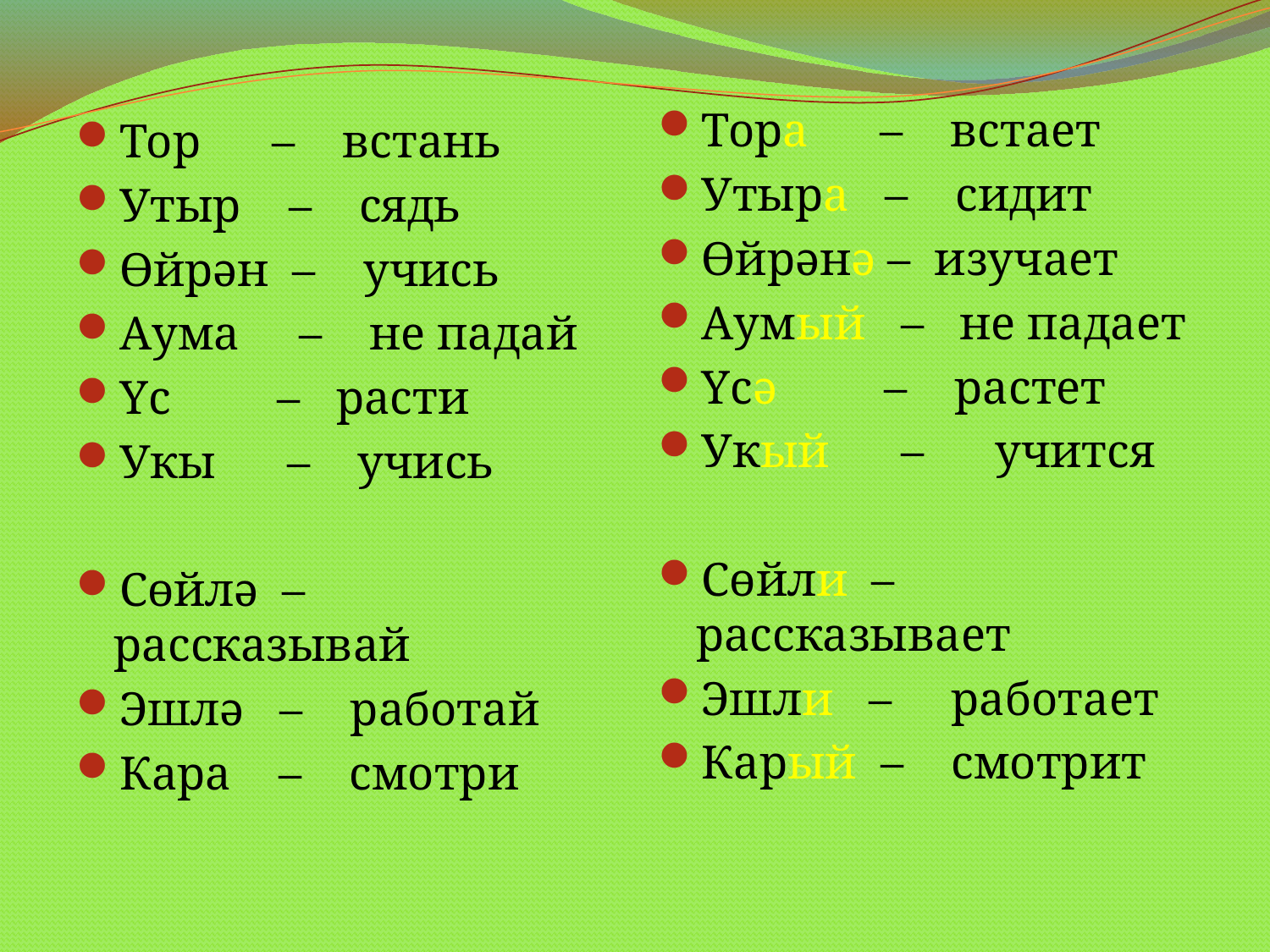

Тора      –    встает
Утыра   –    сидит
Өйрәнә –  изучает
Аумый   –   не падает
Үсә         –    растет
Укый      –      учится

Сөйли  –   рассказывает
Эшли   –     работает
Карый  –    смотрит
Тор      –    встань
Утыр    –    сядь
Өйрән  –    учись
Аума     –    не падай
Үс         –   расти
Укы      –    учись

Сөйлә  –   рассказывай
Эшлә   –    работай
Кара    –    смотри